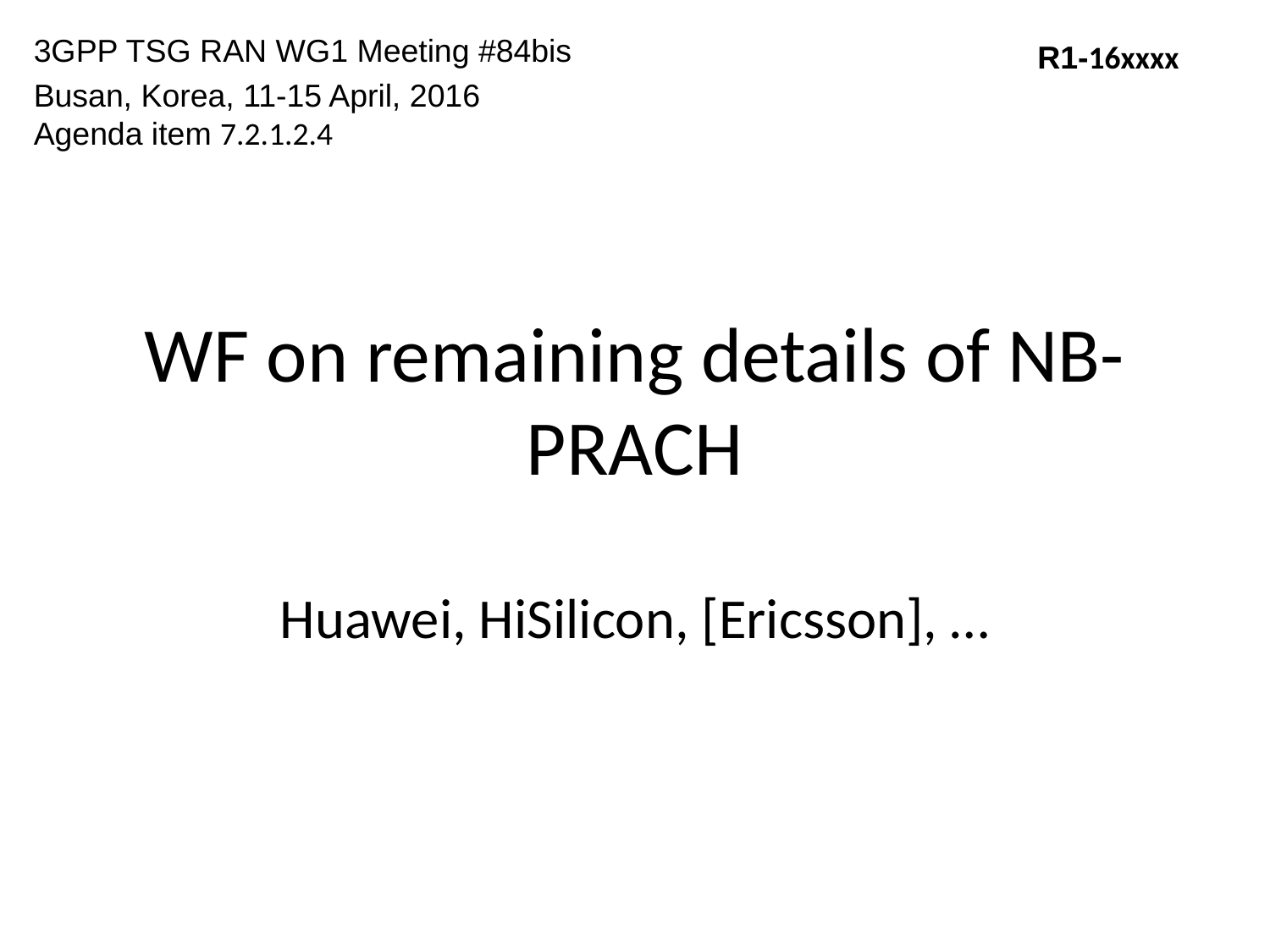

3GPP TSG RAN WG1 Meeting #84bis
Busan, Korea, 11-15 April, 2016
Agenda item 7.2.1.2.4
R1-16xxxx
# WF on remaining details of NB-PRACH
Huawei, HiSilicon, [Ericsson], …